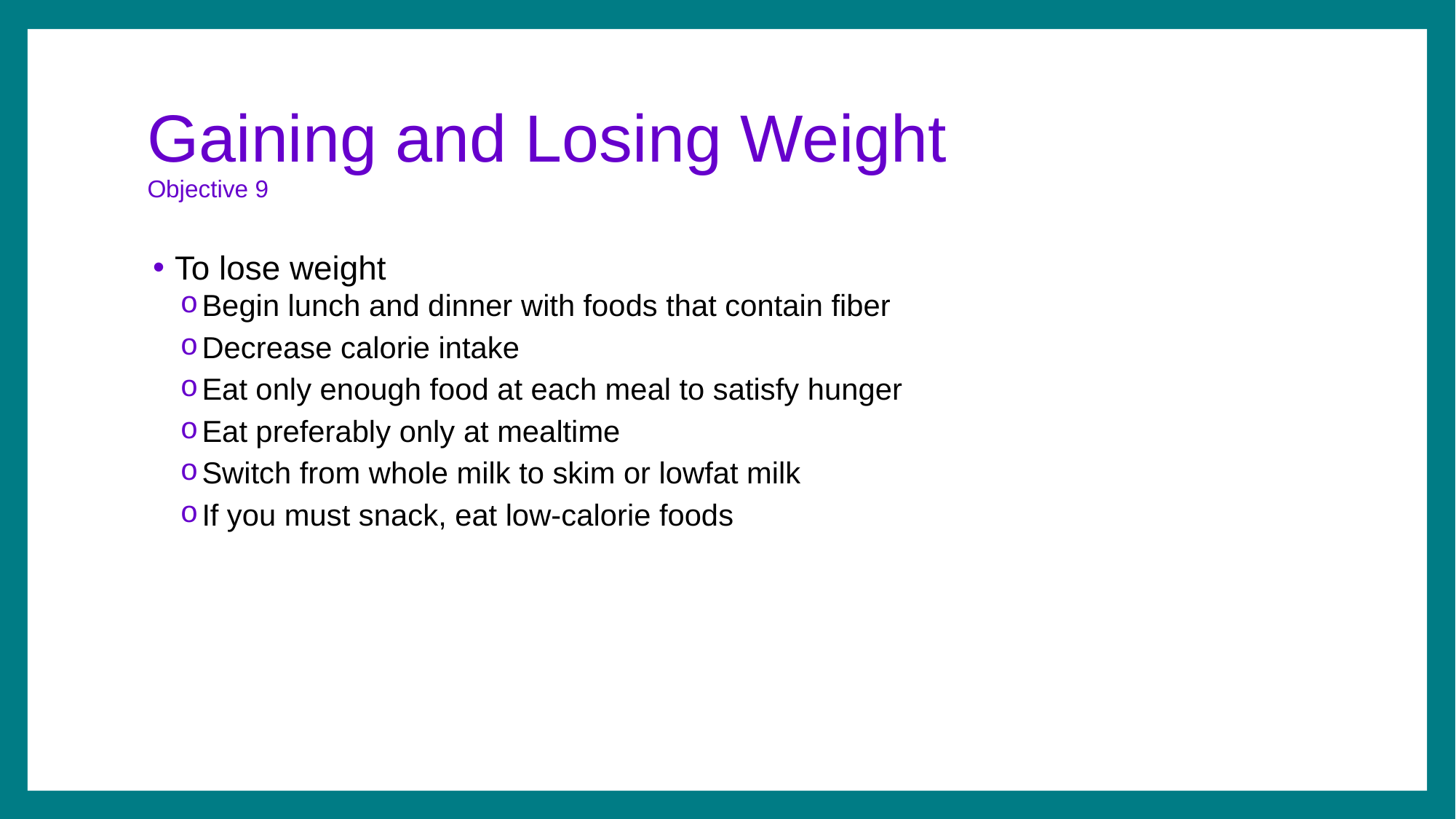

# Gaining and Losing Weight Objective 9
To lose weight
Begin lunch and dinner with foods that contain fiber
Decrease calorie intake
Eat only enough food at each meal to satisfy hunger
Eat preferably only at mealtime
Switch from whole milk to skim or lowfat milk
If you must snack, eat low-calorie foods